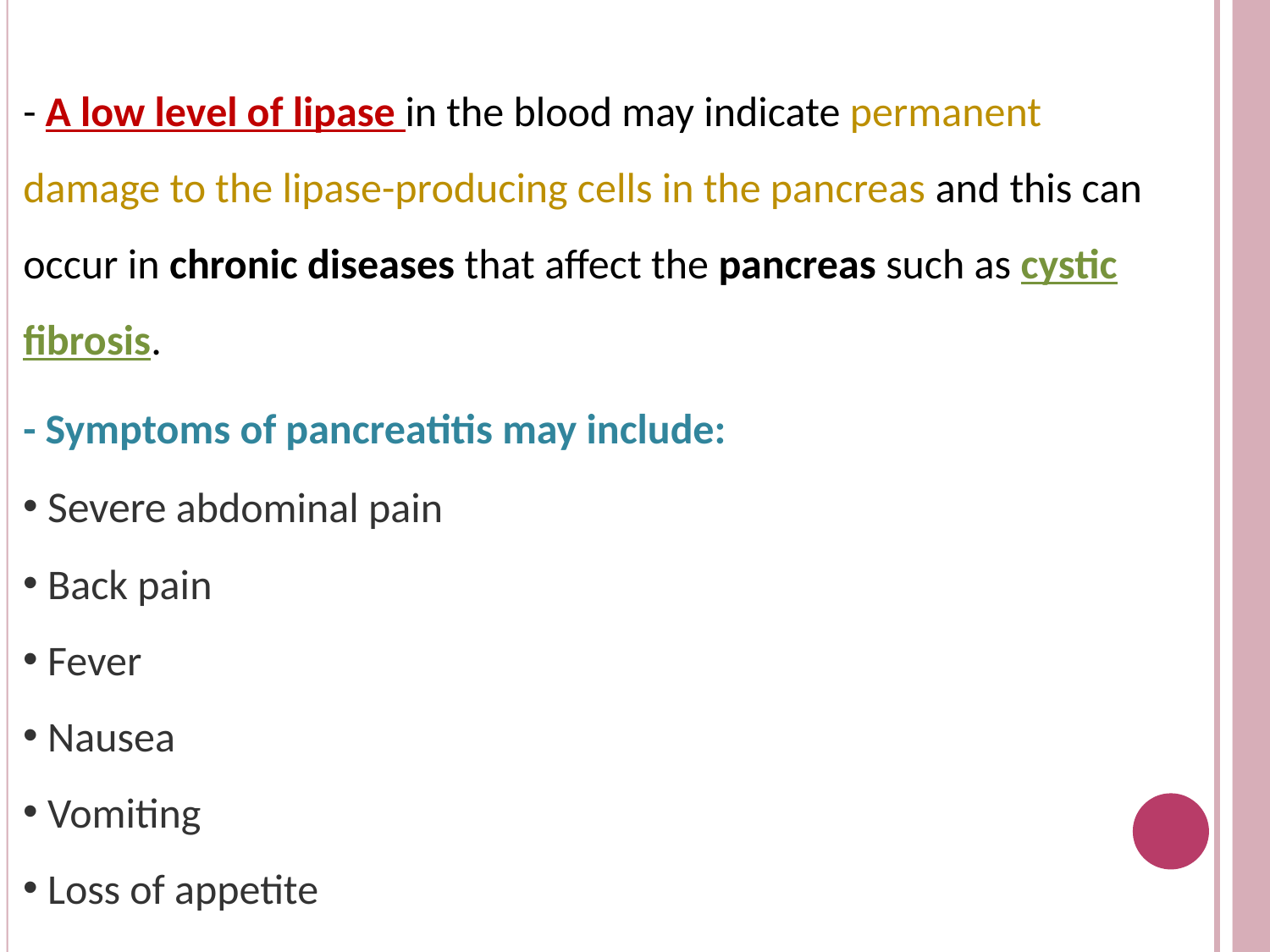

- A low level of lipase in the blood may indicate permanent damage to the lipase-producing cells in the pancreas and this can occur in chronic diseases that affect the pancreas such as cystic fibrosis.
- Symptoms of pancreatitis may include:
 Severe abdominal pain
 Back pain
 Fever
 Nausea
 Vomiting
 Loss of appetite